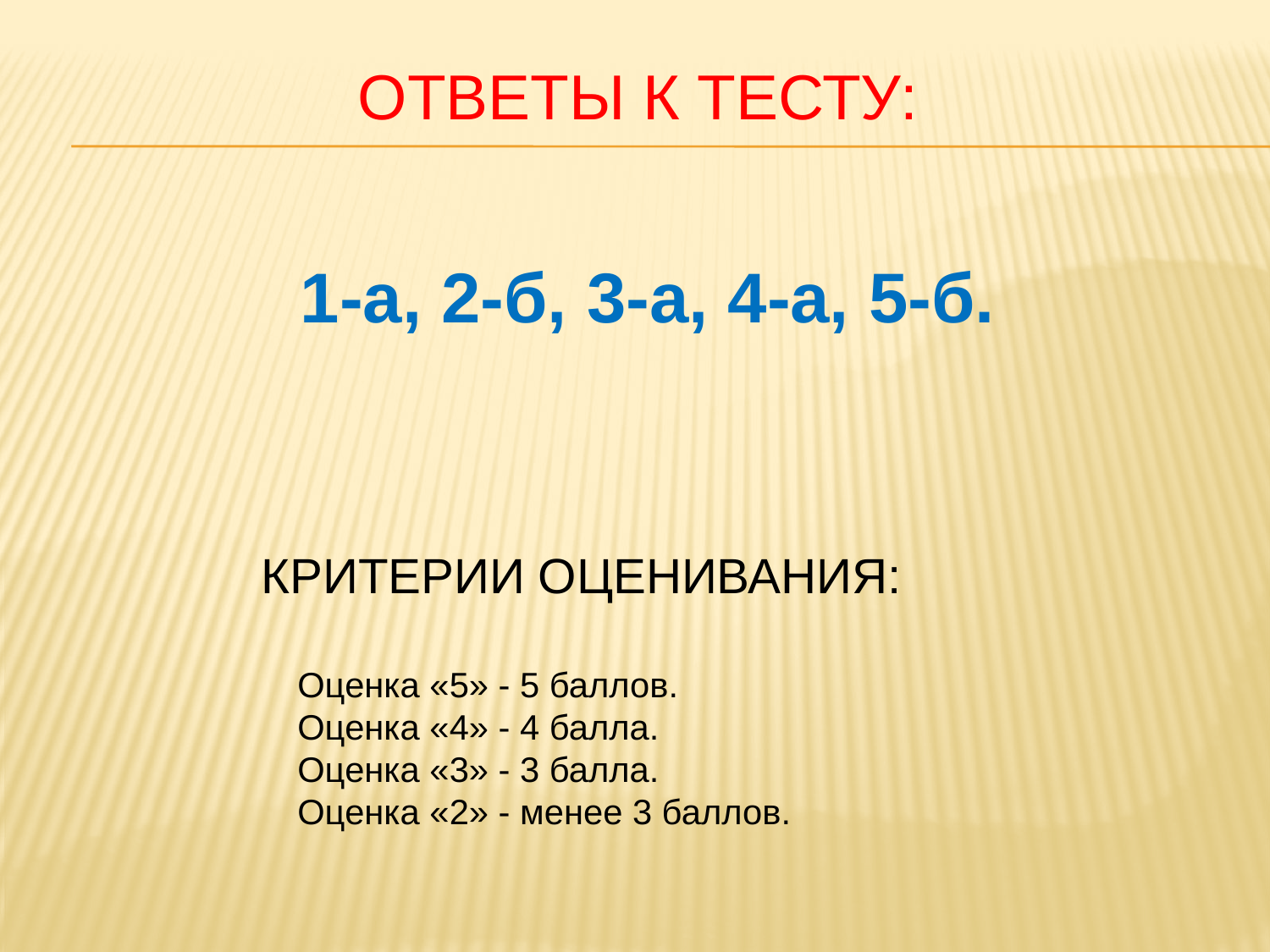

# Ответы к тесту:
1-а, 2-б, 3-а, 4-а, 5-б.
Критерии оценивания:
Оценка «5» - 5 баллов.
Оценка «4» - 4 балла.
Оценка «3» - 3 балла.
Оценка «2» - менее 3 баллов.